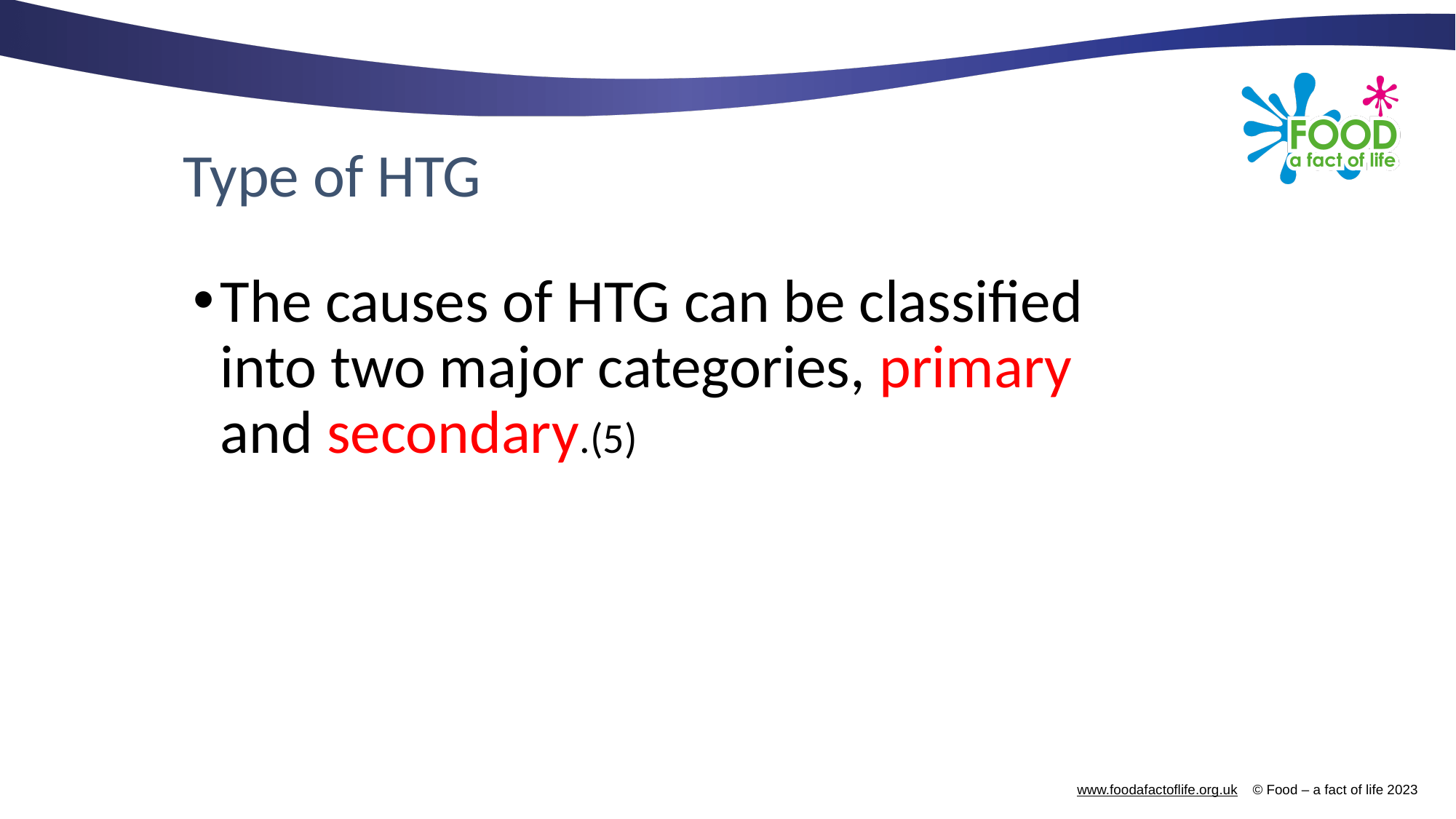

# Type of HTG
The causes of HTG can be classified into two major categories, primary and secondary.(5)